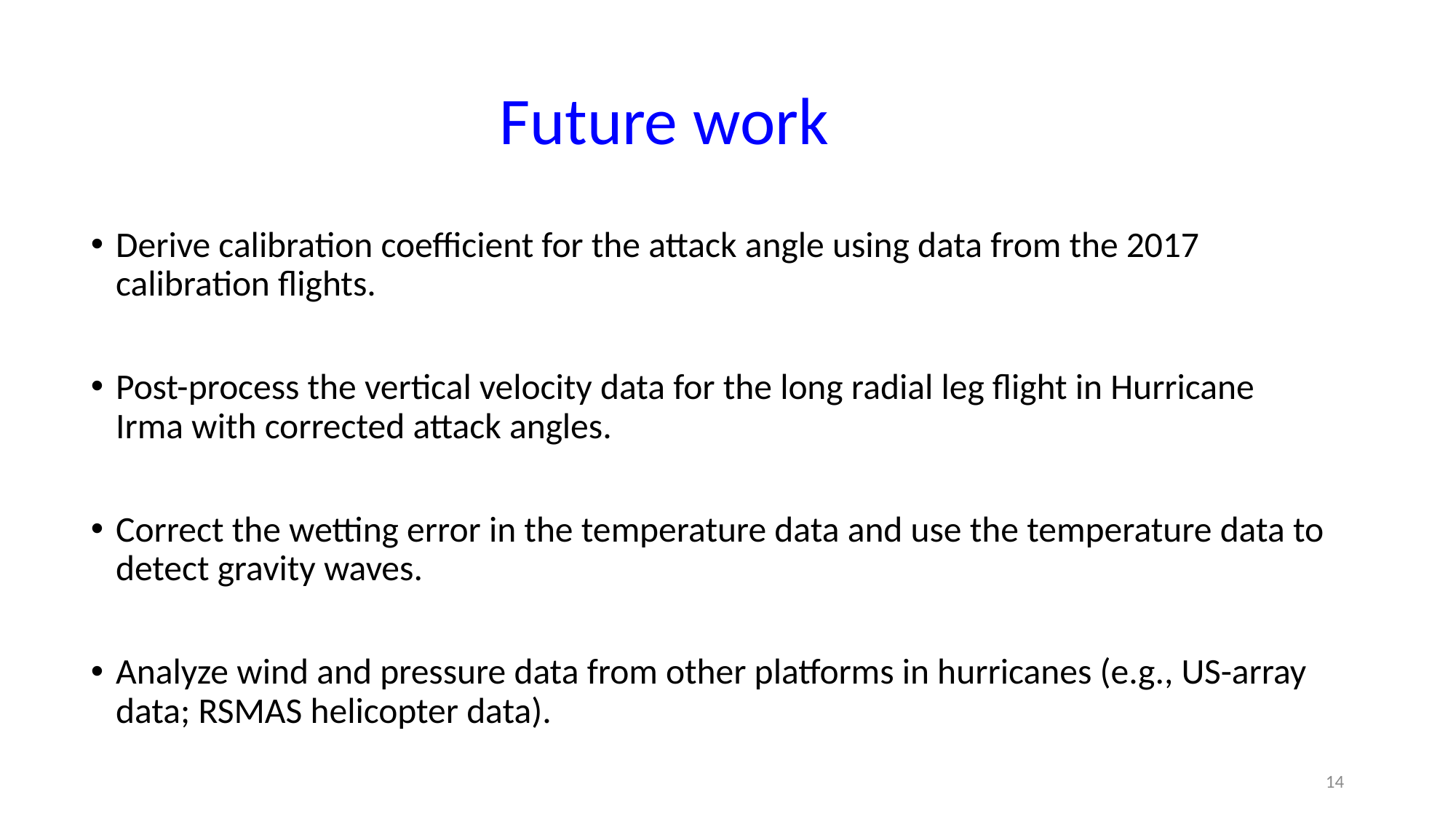

# Future work
Derive calibration coefficient for the attack angle using data from the 2017 calibration flights.

Post-process the vertical velocity data for the long radial leg flight in Hurricane Irma with corrected attack angles.

Correct the wetting error in the temperature data and use the temperature data to detect gravity waves.

Analyze wind and pressure data from other platforms in hurricanes (e.g., US-array data; RSMAS helicopter data).

14